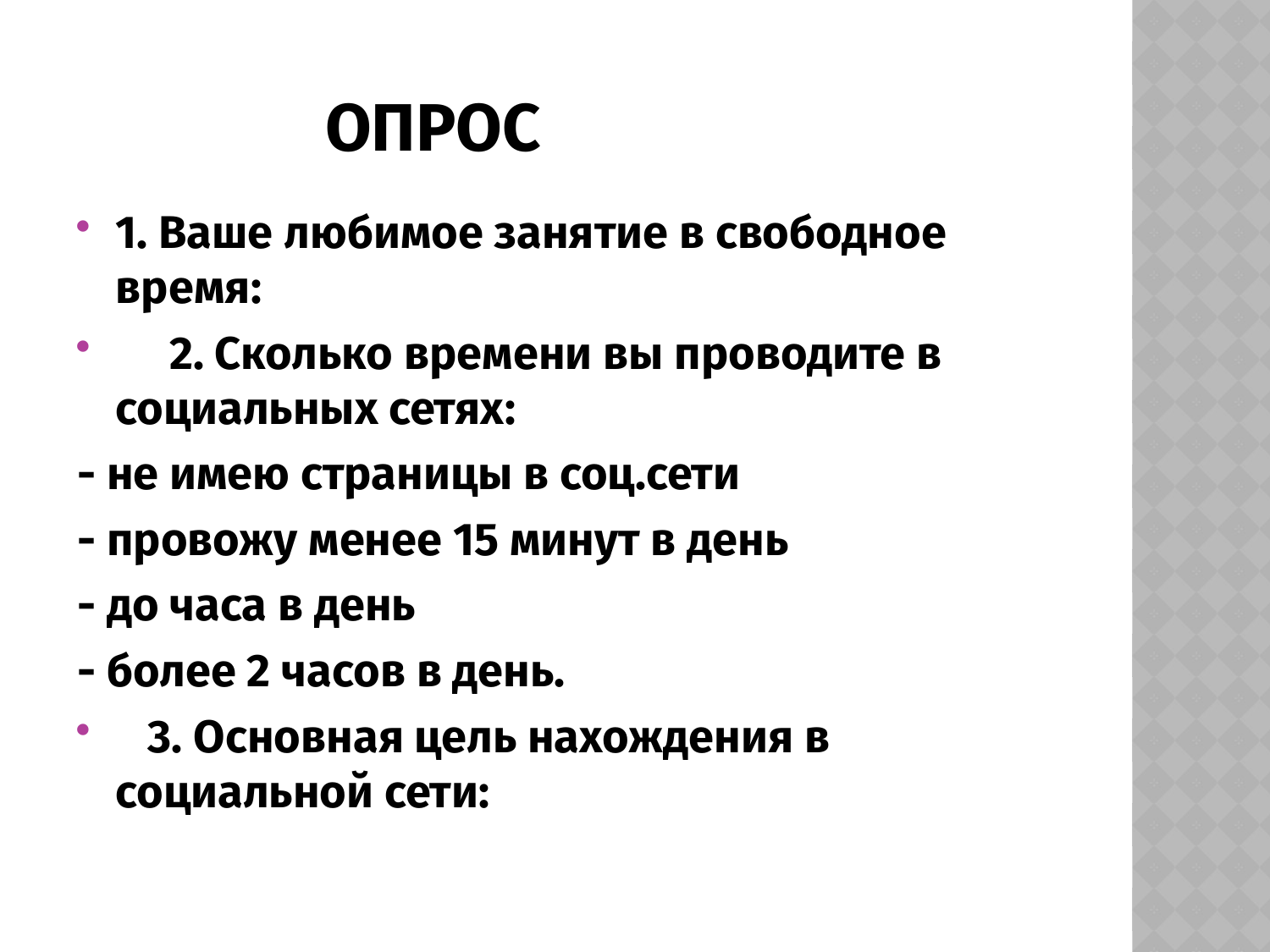

# Опрос
1. Ваше любимое занятие в свободное время:
     2. Сколько времени вы проводите в социальных сетях:
- не имею страницы в соц.сети
- провожу менее 15 минут в день
- до часа в день
- более 2 часов в день.
   3. Основная цель нахождения в социальной сети: